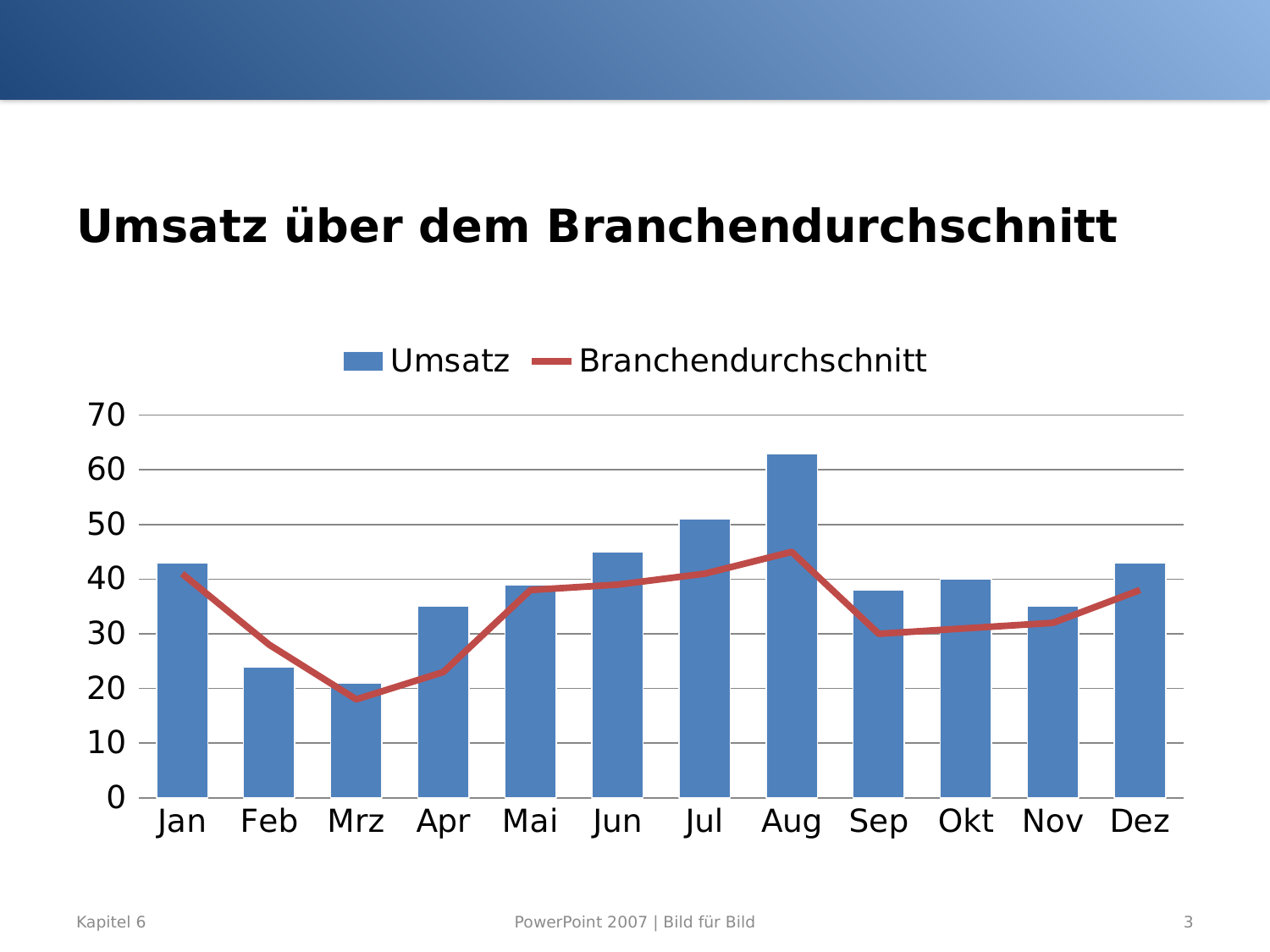

# Umsatz über dem Branchendurchschnitt

### Chart

| Category | Umsatz | Branchendurchschnitt |
|---|---|---|
| Jan | 43.0 | 41.0 |
| Feb | 24.0 | 28.0 |
| Mrz | 21.0 | 18.0 |
| Apr | 35.0 | 23.0 |
| Mai | 39.0 | 38.0 |
| Jun | 45.0 | 39.0 |
| Jul | 51.0 | 41.0 |
| Aug | 63.0 | 45.0 |
| Sep | 38.0 | 30.0 |
| Okt | 40.0 | 31.0 |
| Nov | 35.0 | 32.0 |
| Dez | 43.0 | 38.0 |
PowerPoint 2007 | Bild für Bild
Kapitel 6
3